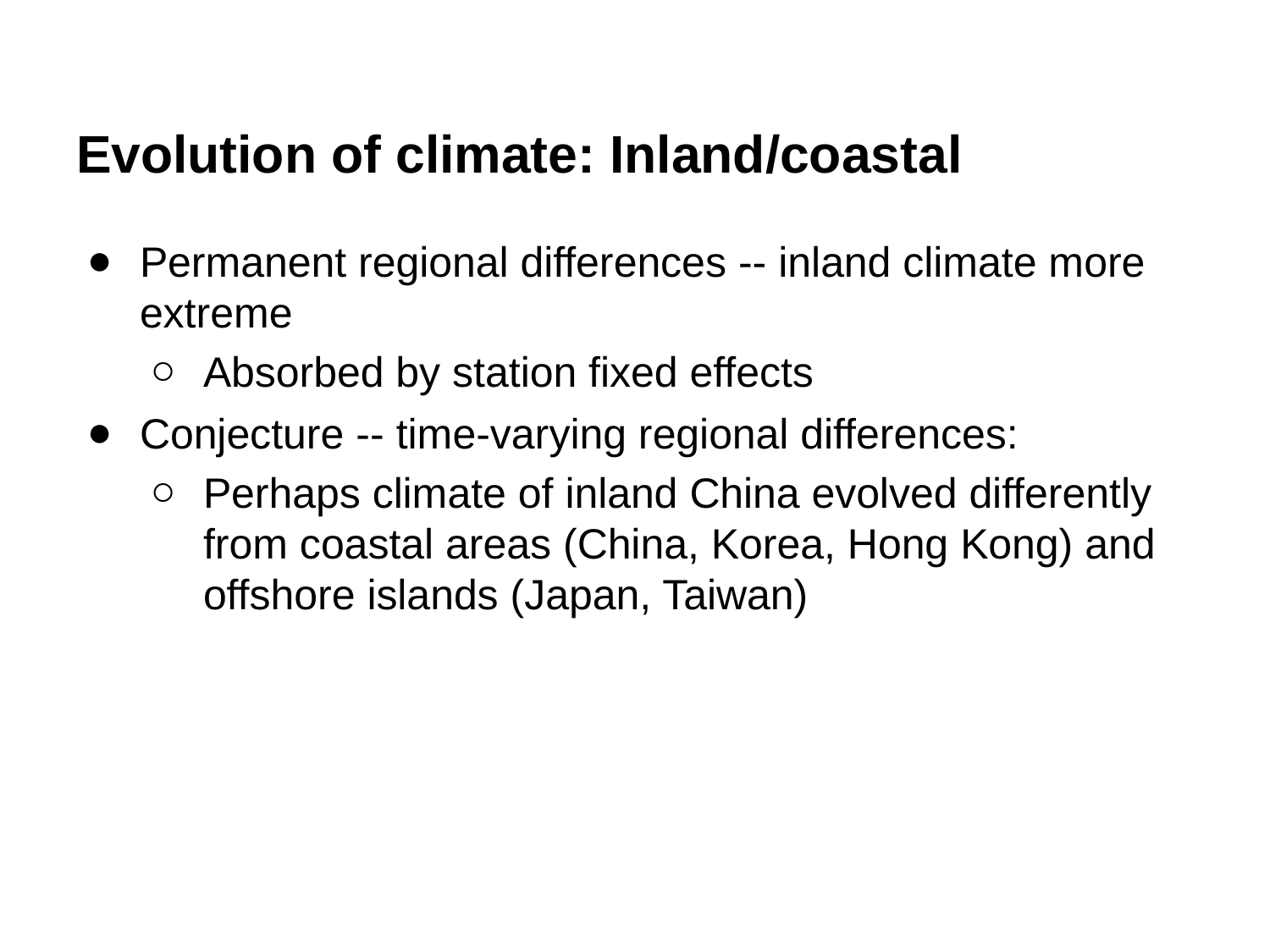

# Evolution of climate: Inland/coastal
Permanent regional differences -- inland climate more extreme
Absorbed by station fixed effects
Conjecture -- time-varying regional differences:
Perhaps climate of inland China evolved differently from coastal areas (China, Korea, Hong Kong) and offshore islands (Japan, Taiwan)